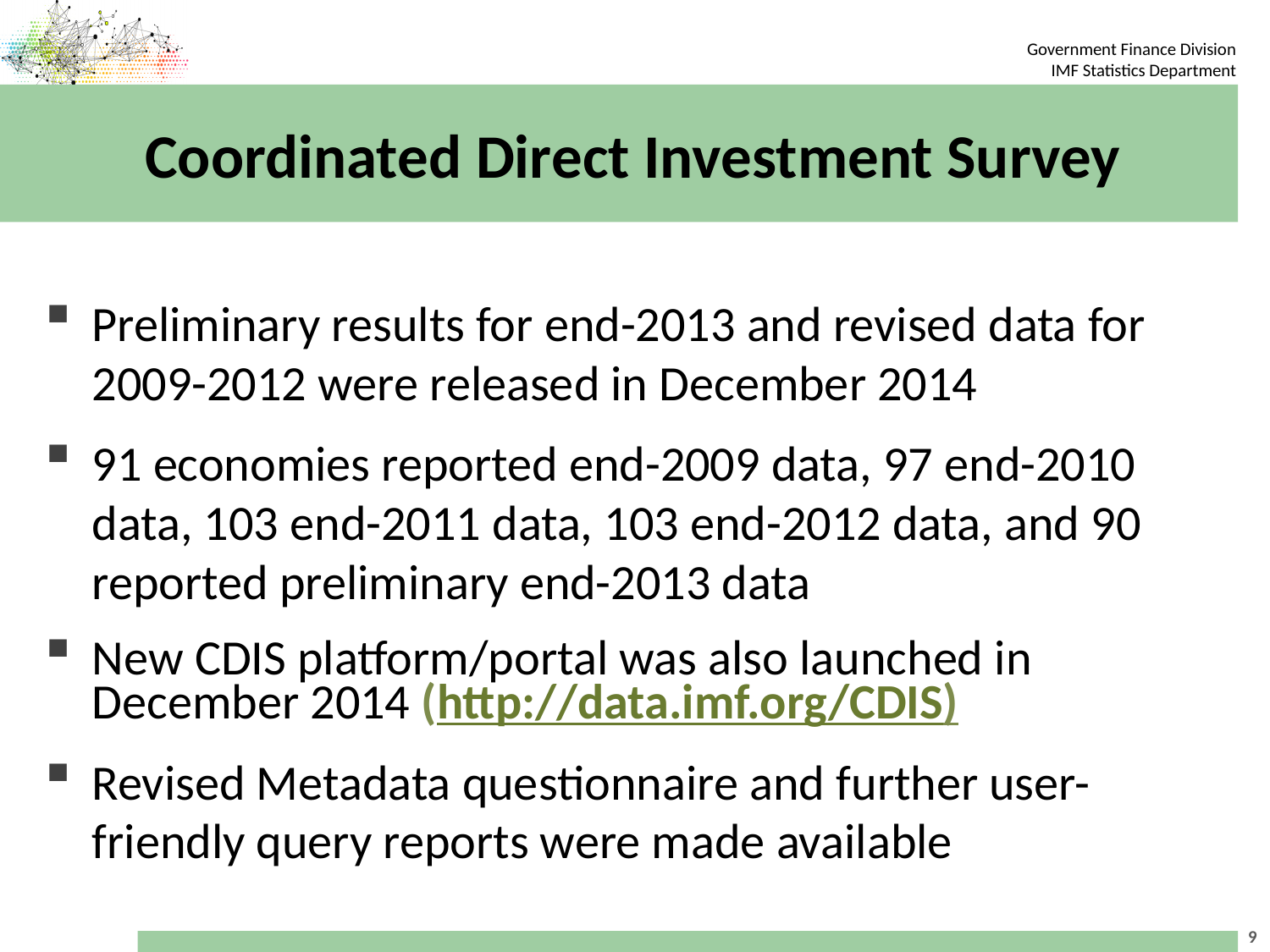

# Coordinated Direct Investment Survey

Preliminary results for end-2013 and revised data for 2009-2012 were released in December 2014
91 economies reported end-2009 data, 97 end-2010 data, 103 end-2011 data, 103 end-2012 data, and 90 reported preliminary end-2013 data
New CDIS platform/portal was also launched in December 2014 (http://data.imf.org/CDIS)
Revised Metadata questionnaire and further user-friendly query reports were made available

9